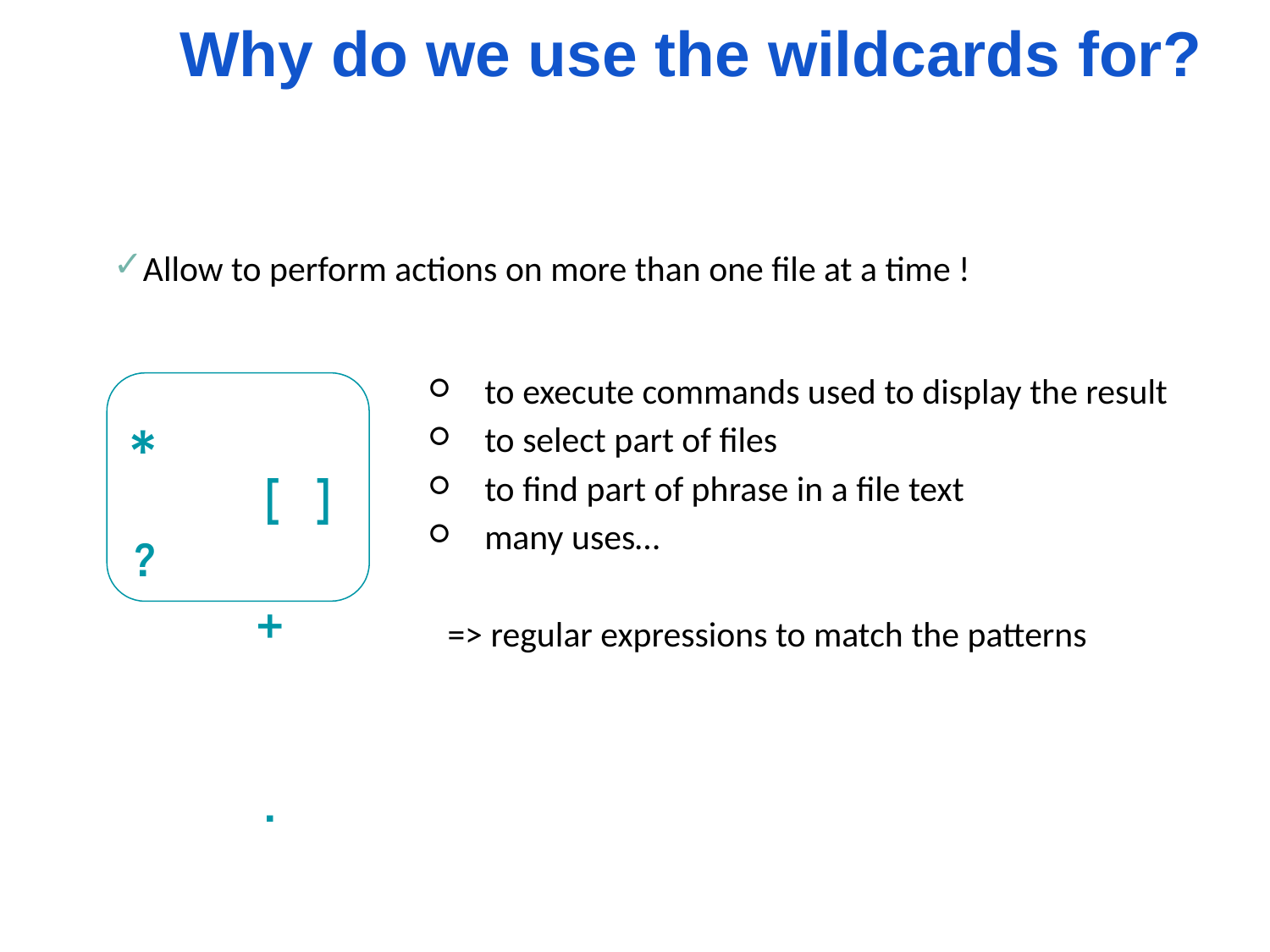

Why do we use the wildcards for?
Allow to perform actions on more than one file at a time !

to execute commands used to display the result
to select part of files
to find part of phrase in a file text
many uses…

=> regular expressions to match the patterns

*		[ ]
?		+			.